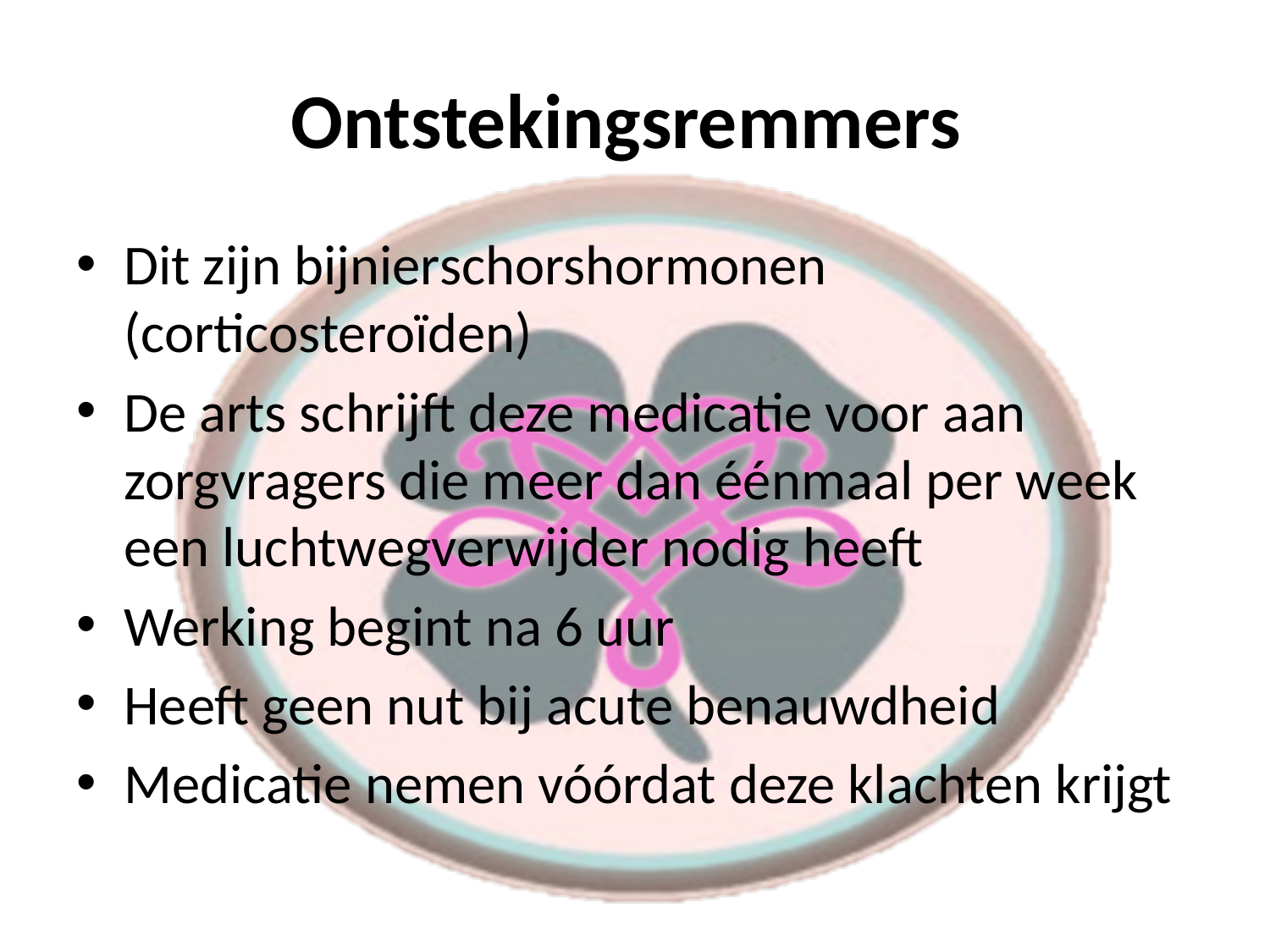

# Ontstekingsremmers
Dit zijn bijnierschorshormonen (corticosteroïden)
De arts schrijft deze medicatie voor aan zorgvragers die meer dan éénmaal per week een luchtwegverwijder nodig heeft
Werking begint na 6 uur
Heeft geen nut bij acute benauwdheid
Medicatie nemen vóórdat deze klachten krijgt